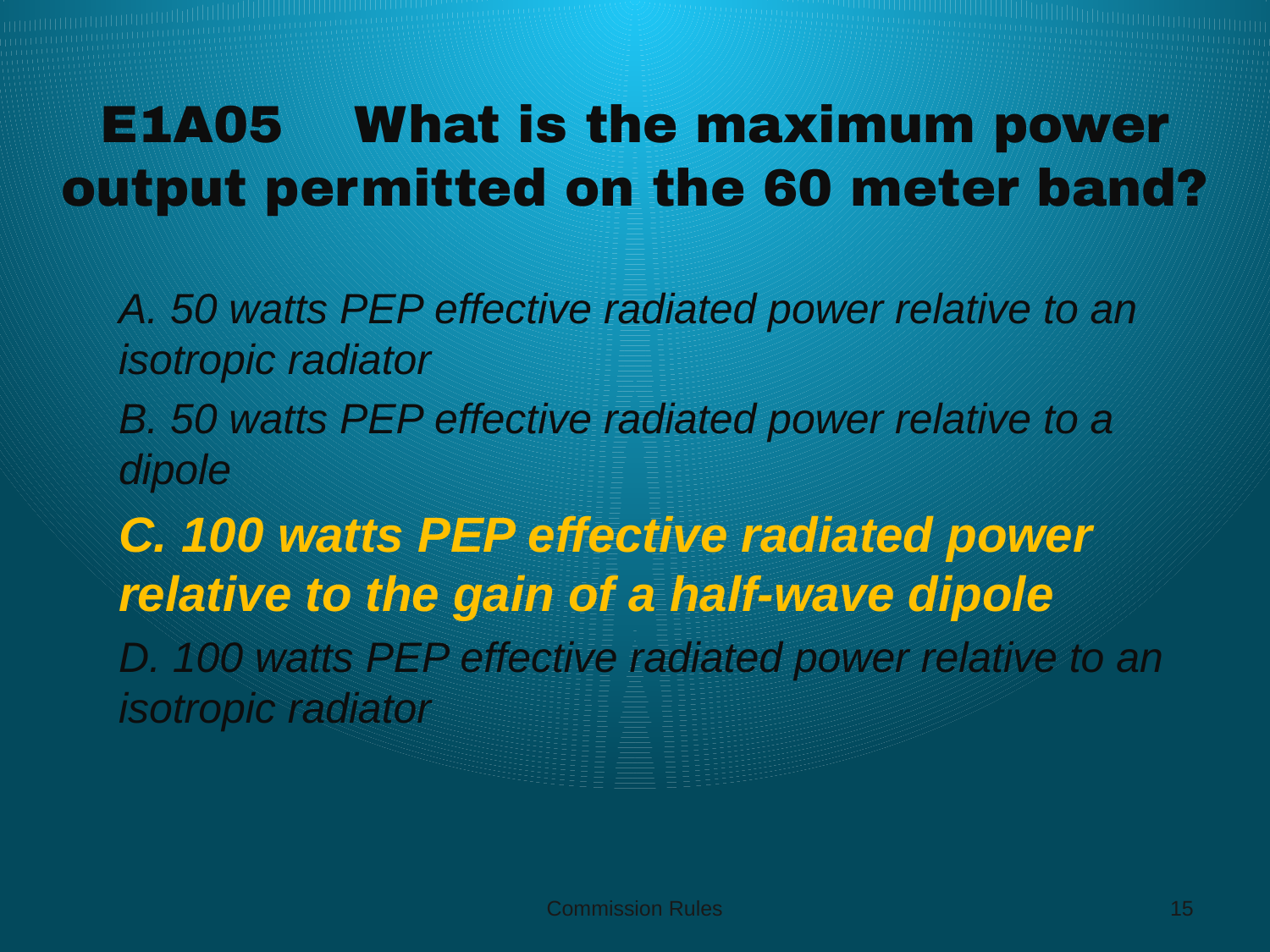

# E1A05    What is the maximum power output permitted on the 60 meter band?
A. 50 watts PEP effective radiated power relative to an isotropic radiator
B. 50 watts PEP effective radiated power relative to a dipole
C. 100 watts PEP effective radiated power relative to the gain of a half-wave dipole
D. 100 watts PEP effective radiated power relative to an isotropic radiator
Commission Rules
15